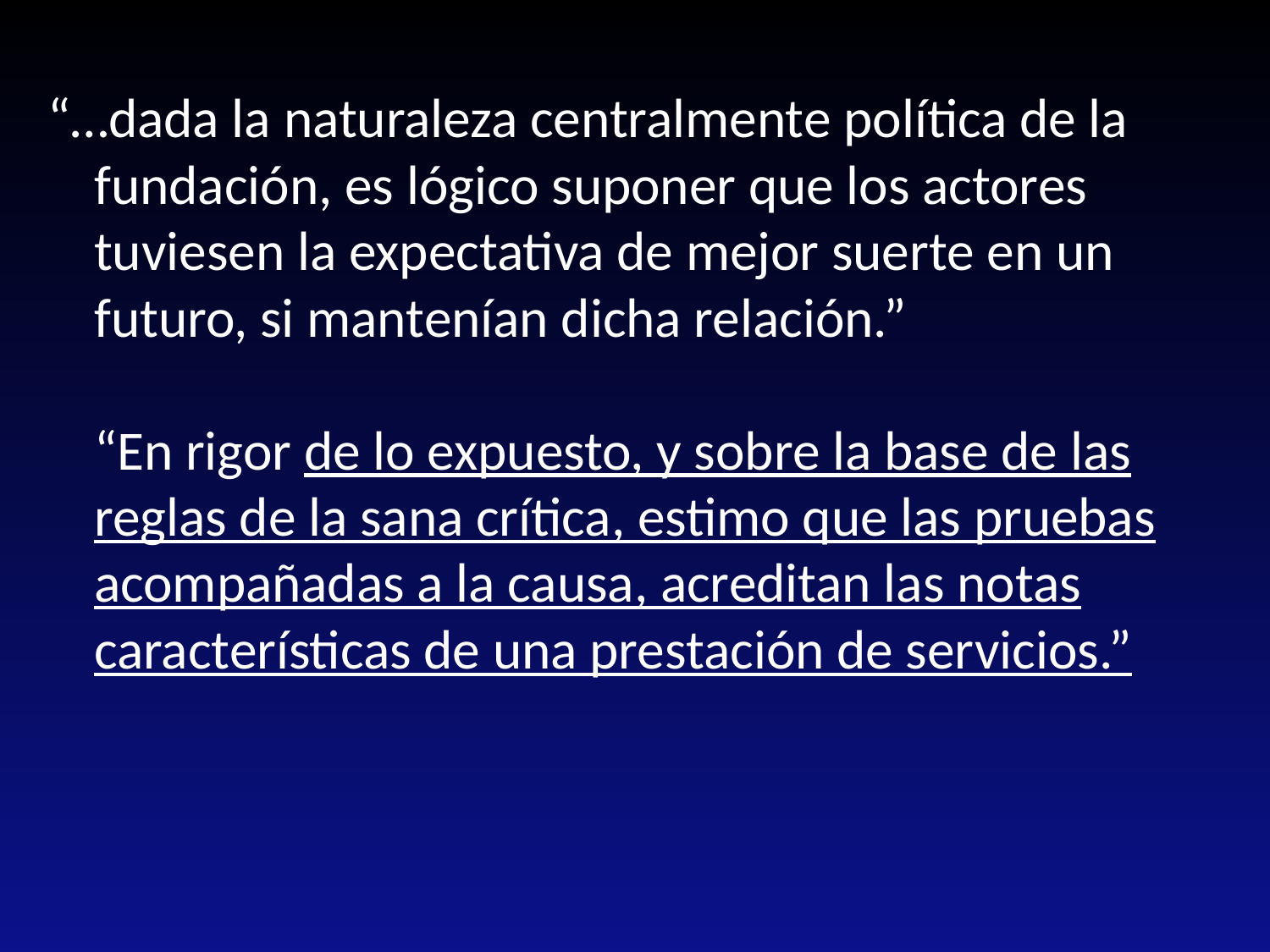

“…dada la naturaleza centralmente política de la fundación, es lógico suponer que los actores tuviesen la expectativa de mejor suerte en un futuro, si mantenían dicha relación.”
“En rigor de lo expuesto, y sobre la base de las reglas de la sana crítica, estimo que las pruebas acompañadas a la causa, acreditan las notas características de una prestación de servicios.”